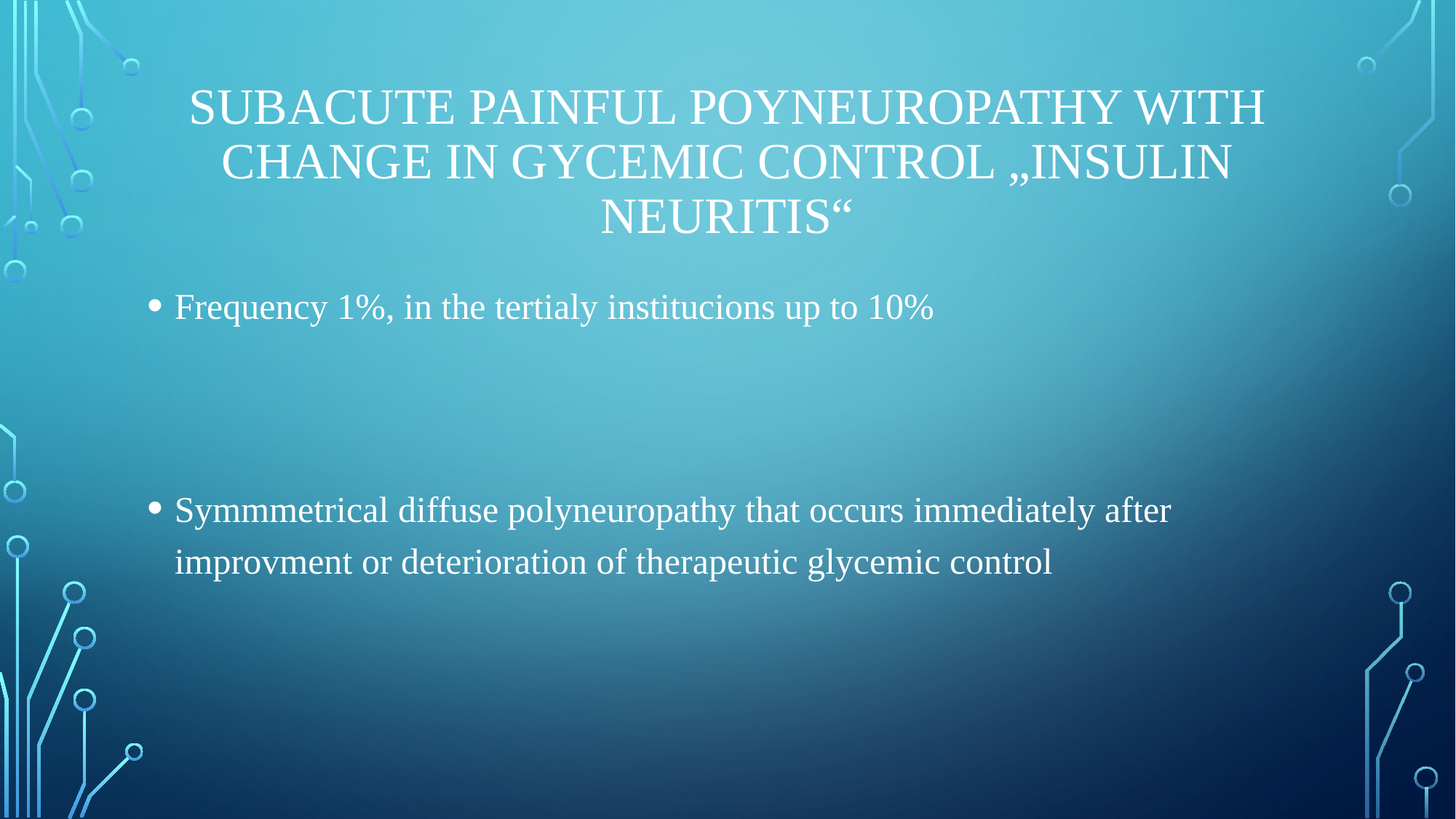

# Subacute painful poyneuropathy with change in gycemic control „insulin neuritis“
Frequency 1%, in the tertialy institucions up to 10%

Symmmetrical diffuse polyneuropathy that occurs immediately after improvment or deterioration of therapeutic glycemic control